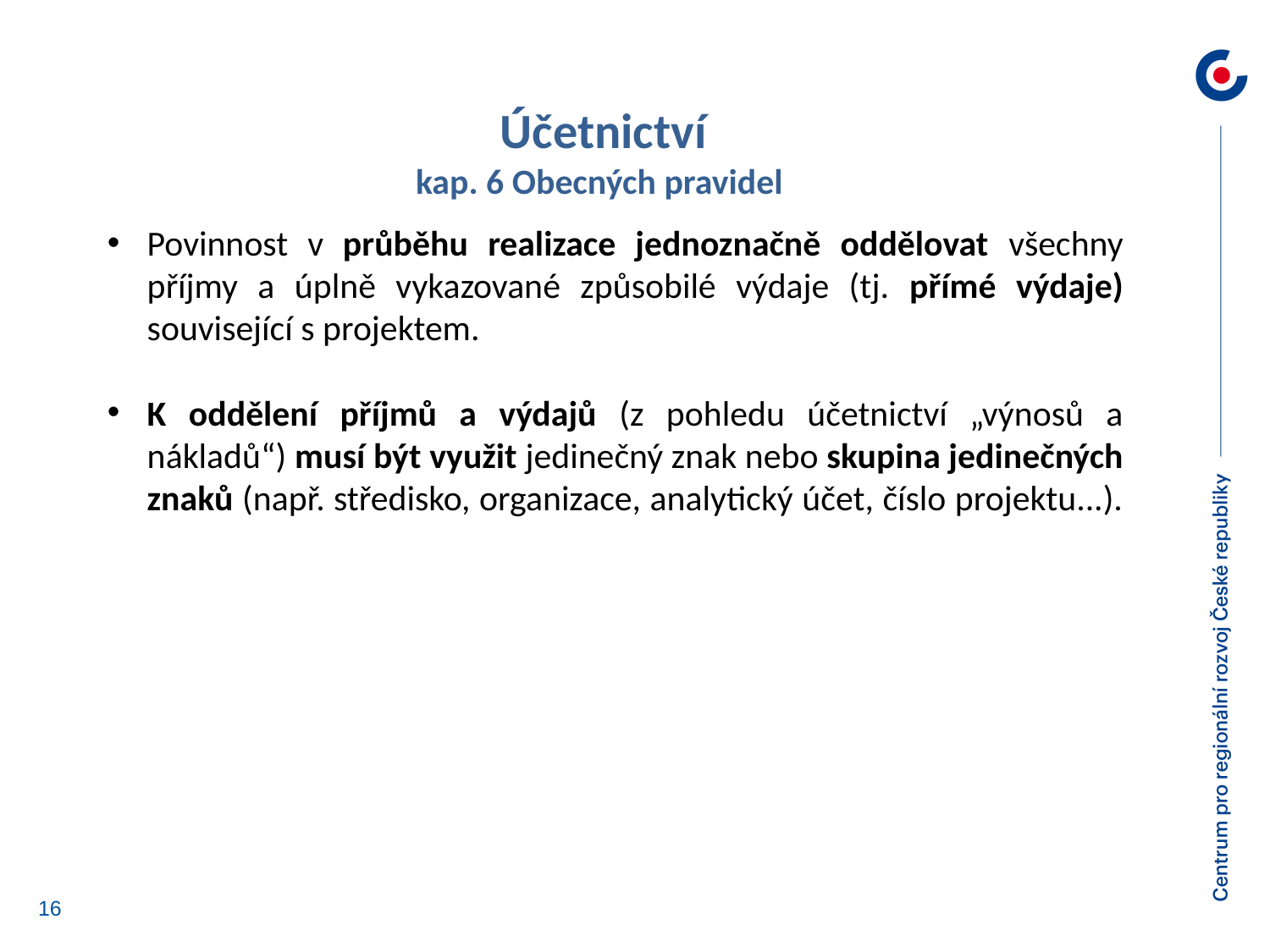

Účetnictví
kap. 6 Obecných pravidel
Povinnost v průběhu realizace jednoznačně oddělovat všechny příjmy a úplně vykazované způsobilé výdaje (tj. přímé výdaje) související s projektem.

K oddělení příjmů a výdajů (z pohledu účetnictví „výnosů a nákladů“) musí být využit jedinečný znak nebo skupina jedinečných znaků (např. středisko, organizace, analytický účet, číslo projektu...).

16